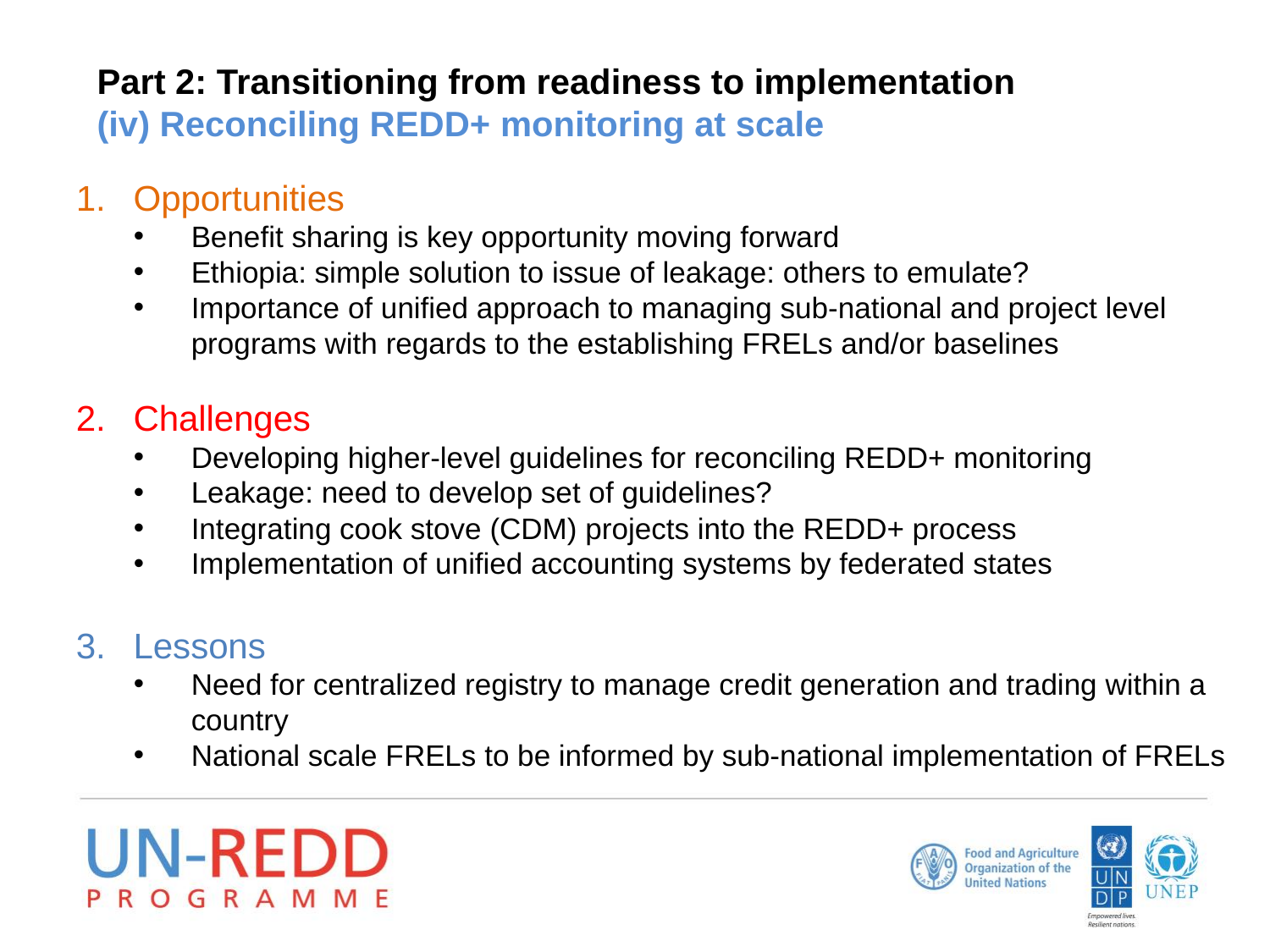

Part 2: Transitioning from readiness to implementation
(iv) Reconciling REDD+ monitoring at scale
Opportunities
Benefit sharing is key opportunity moving forward
Ethiopia: simple solution to issue of leakage: others to emulate?
Importance of unified approach to managing sub-national and project level programs with regards to the establishing FRELs and/or baselines

Challenges
Developing higher-level guidelines for reconciling REDD+ monitoring
Leakage: need to develop set of guidelines?
Integrating cook stove (CDM) projects into the REDD+ process
Implementation of unified accounting systems by federated states

Lessons
Need for centralized registry to manage credit generation and trading within a country
National scale FRELs to be informed by sub-national implementation of FRELs